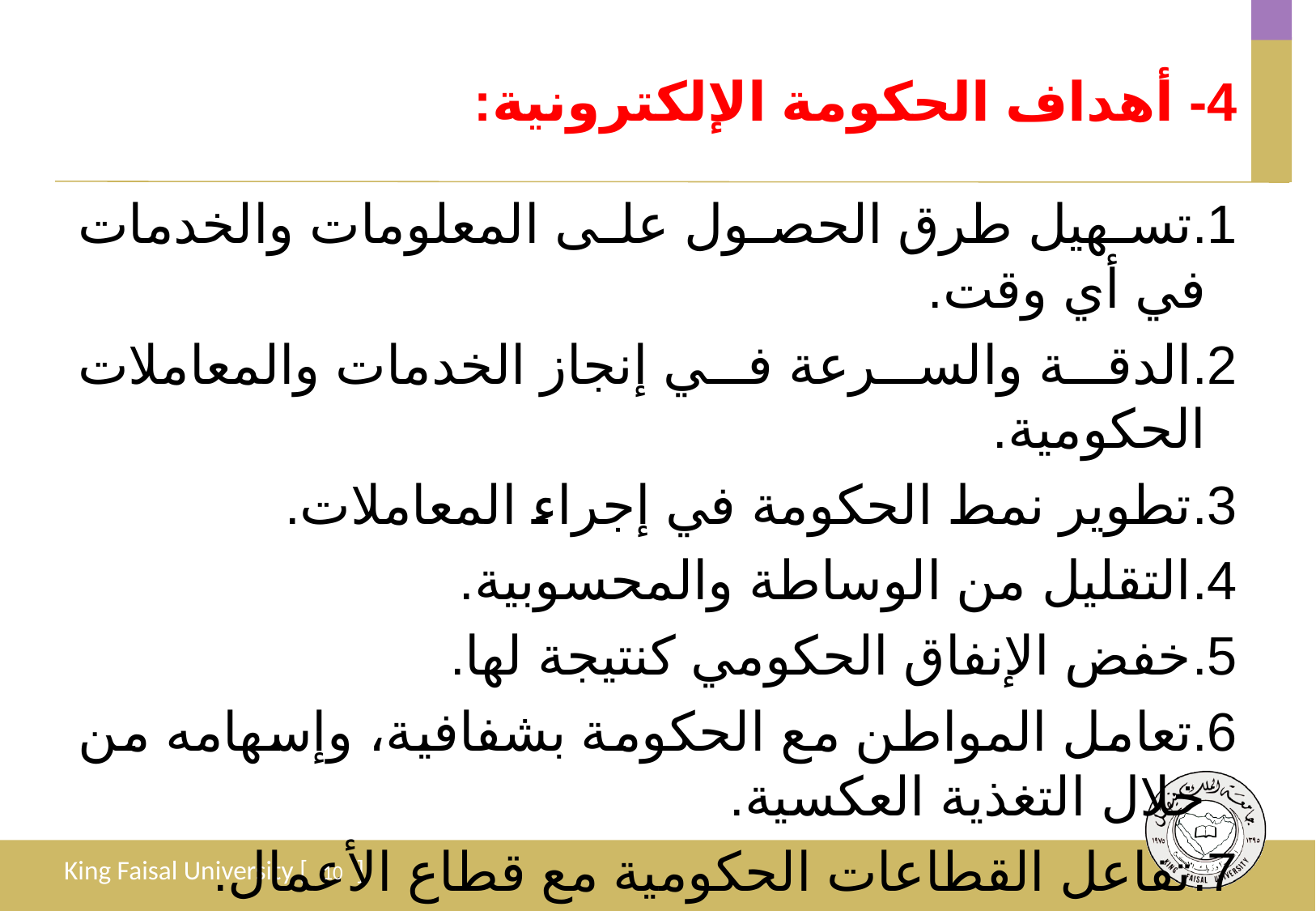

4- أهداف الحكومة الإلكترونية:

تسهيل طرق الحصول على المعلومات والخدمات في أي وقت.
الدقة والسرعة في إنجاز الخدمات والمعاملات الحكومية.
تطوير نمط الحكومة في إجراء المعاملات.
التقليل من الوساطة والمحسوبية.
خفض الإنفاق الحكومي كنتيجة لها.
تعامل المواطن مع الحكومة بشفافية، وإسهامه من خلال التغذية العكسية.
تفاعل القطاعات الحكومية مع قطاع الأعمال.

10